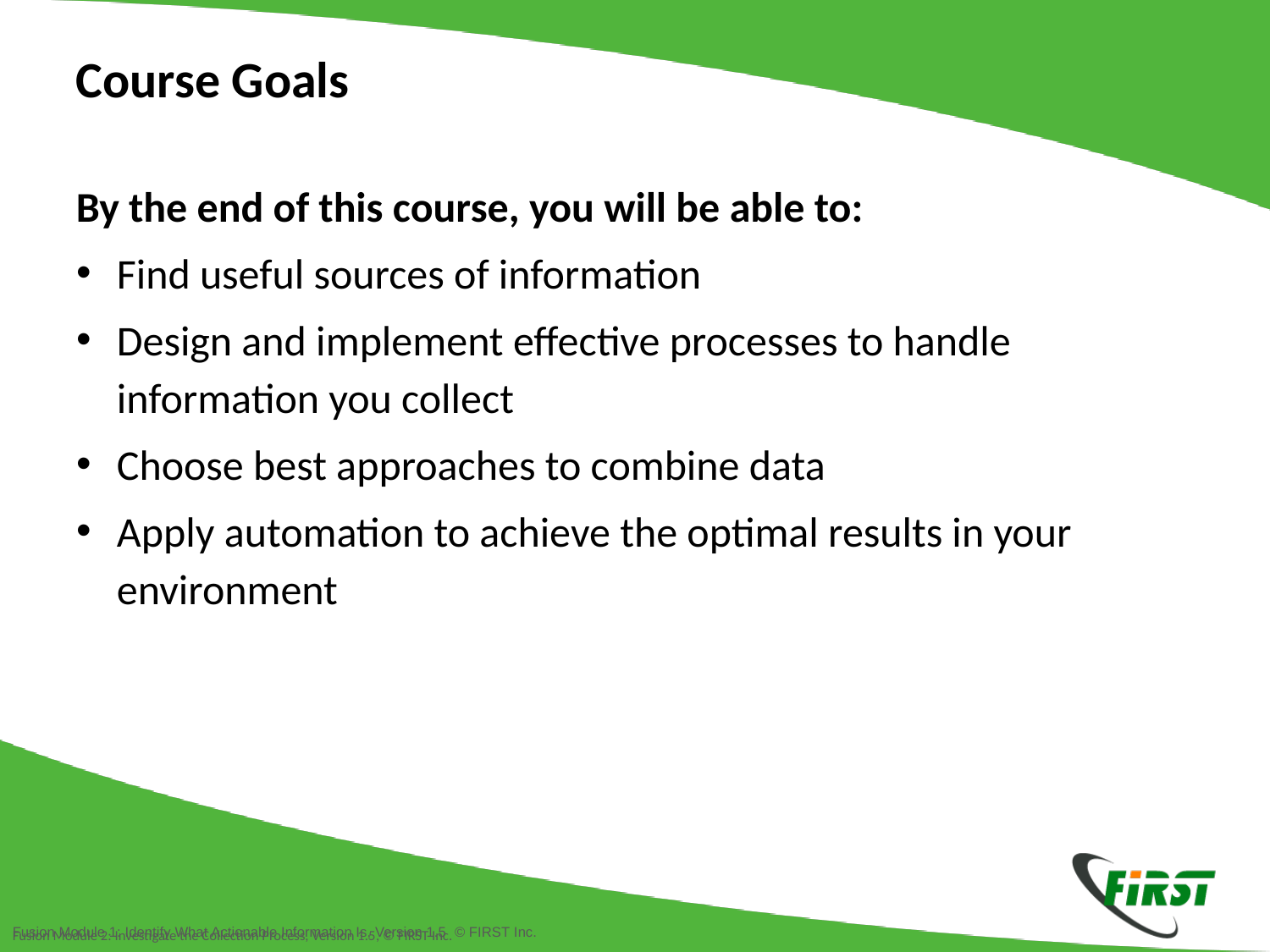

Course Goals
By the end of this course, you will be able to:
Find useful sources of information
Design and implement effective processes to handle information you collect
Choose best approaches to combine data
Apply automation to achieve the optimal results in your environment